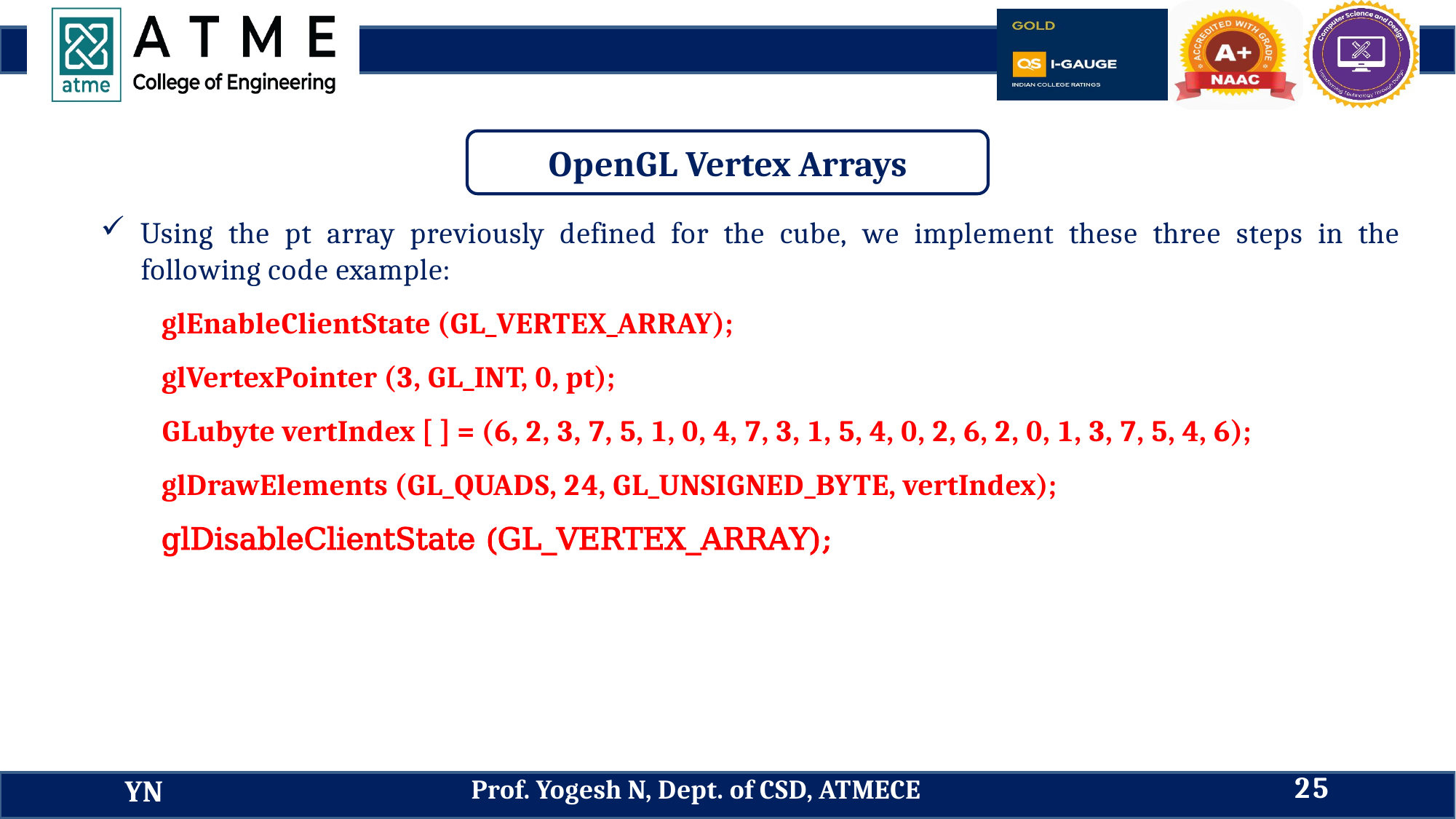

OpenGL Vertex Arrays
Using the pt array previously defined for the cube, we implement these three steps in the following code example:
glEnableClientState (GL_VERTEX_ARRAY);
glVertexPointer (3, GL_INT, 0, pt);
GLubyte vertIndex [ ] = (6, 2, 3, 7, 5, 1, 0, 4, 7, 3, 1, 5, 4, 0, 2, 6, 2, 0, 1, 3, 7, 5, 4, 6);
glDrawElements (GL_QUADS, 24, GL_UNSIGNED_BYTE, vertIndex);
glDisableClientState (GL_VERTEX_ARRAY);
25
Prof. Yogesh N, Dept. of CSD, ATMECE
YN